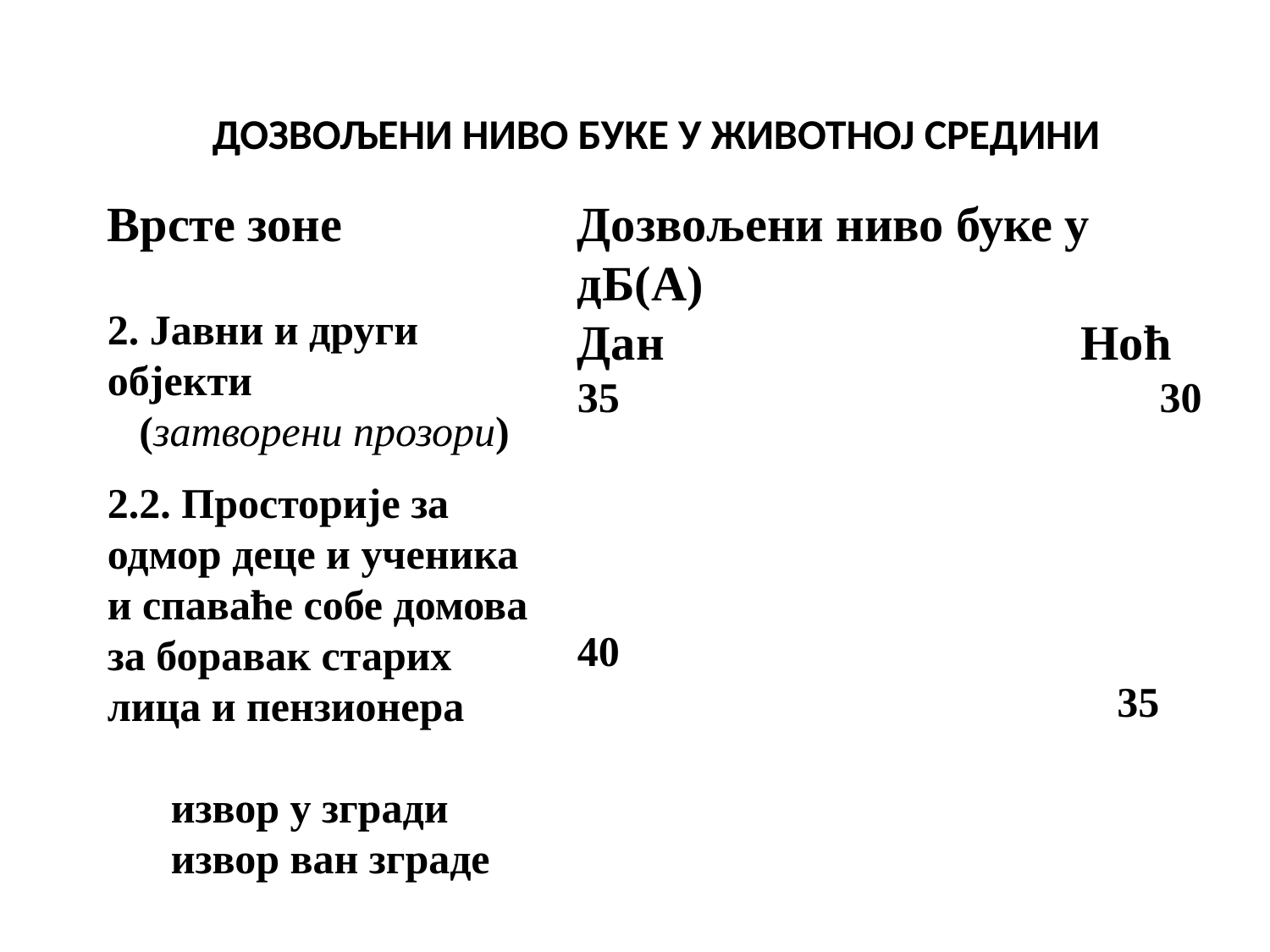

ДОЗВОЉЕНИ НИВО БУКЕ У ЖИВОТНОЈ СРЕДИНИ
Врсте зоне

2. Јавни и други објекти
   (затворени прозори)
2.2. Просторије за одмор деце и ученика и спаваће собе домова за боравак старих лица и пензионера

извор у згради
извор ван зграде
Дозвољени ниво буке у дБ(А)
Дан             		          Ноћ
35                                                   30

40
                                                   35